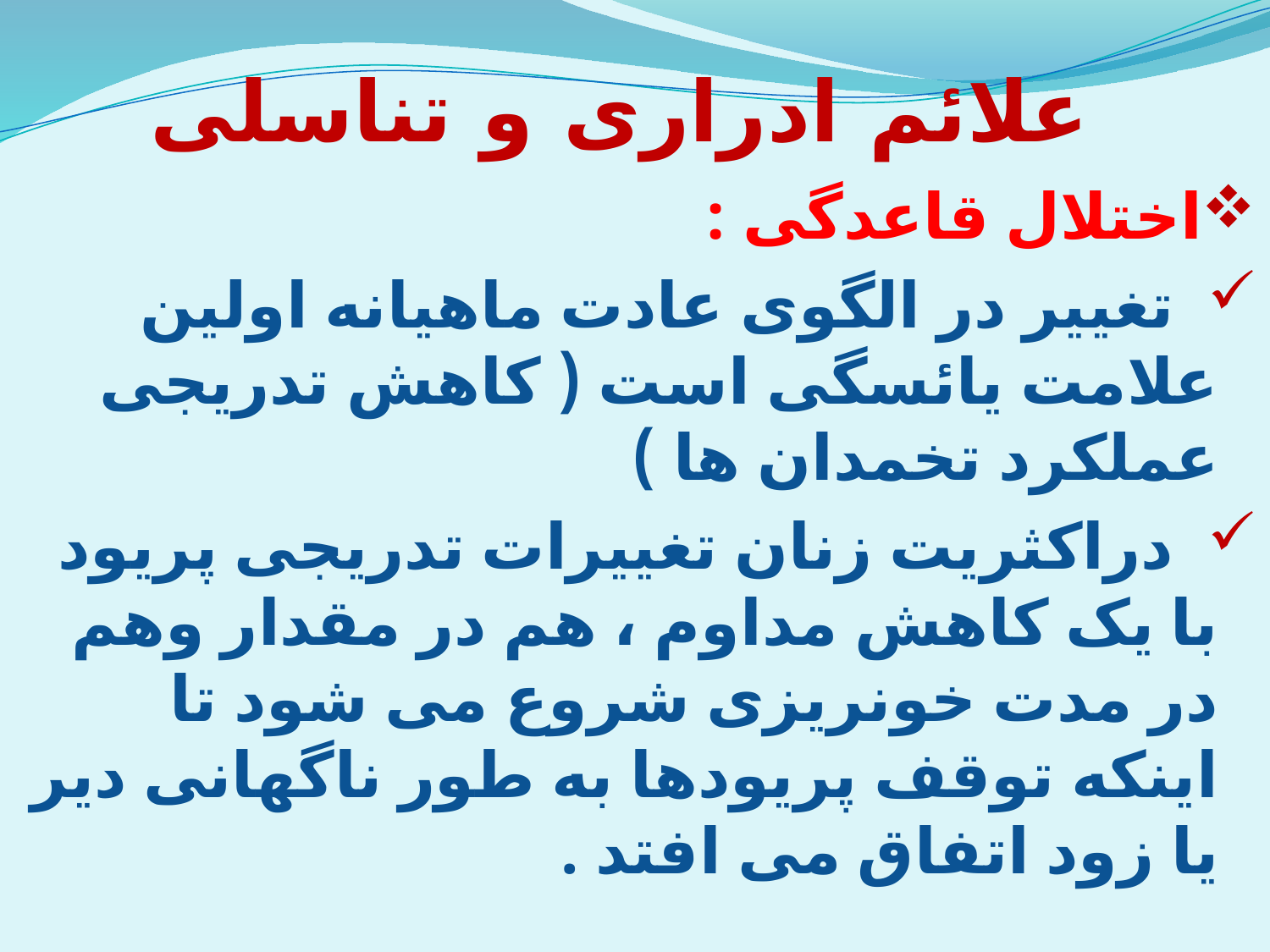

# علائم ادراری و تناسلی
اختلال قاعدگی :
  تغییر در الگوی عادت ماهیانه اولین علامت یائسگی است ( کاهش تدریجی عملکرد تخمدان ها )
  دراکثریت زنان تغییرات تدریجی پریود با یک کاهش مداوم ، هم در مقدار وهم در مدت خونریزی شروع می شود تا اینکه توقف پریودها به طور ناگهانی دیر یا زود اتفاق می افتد .